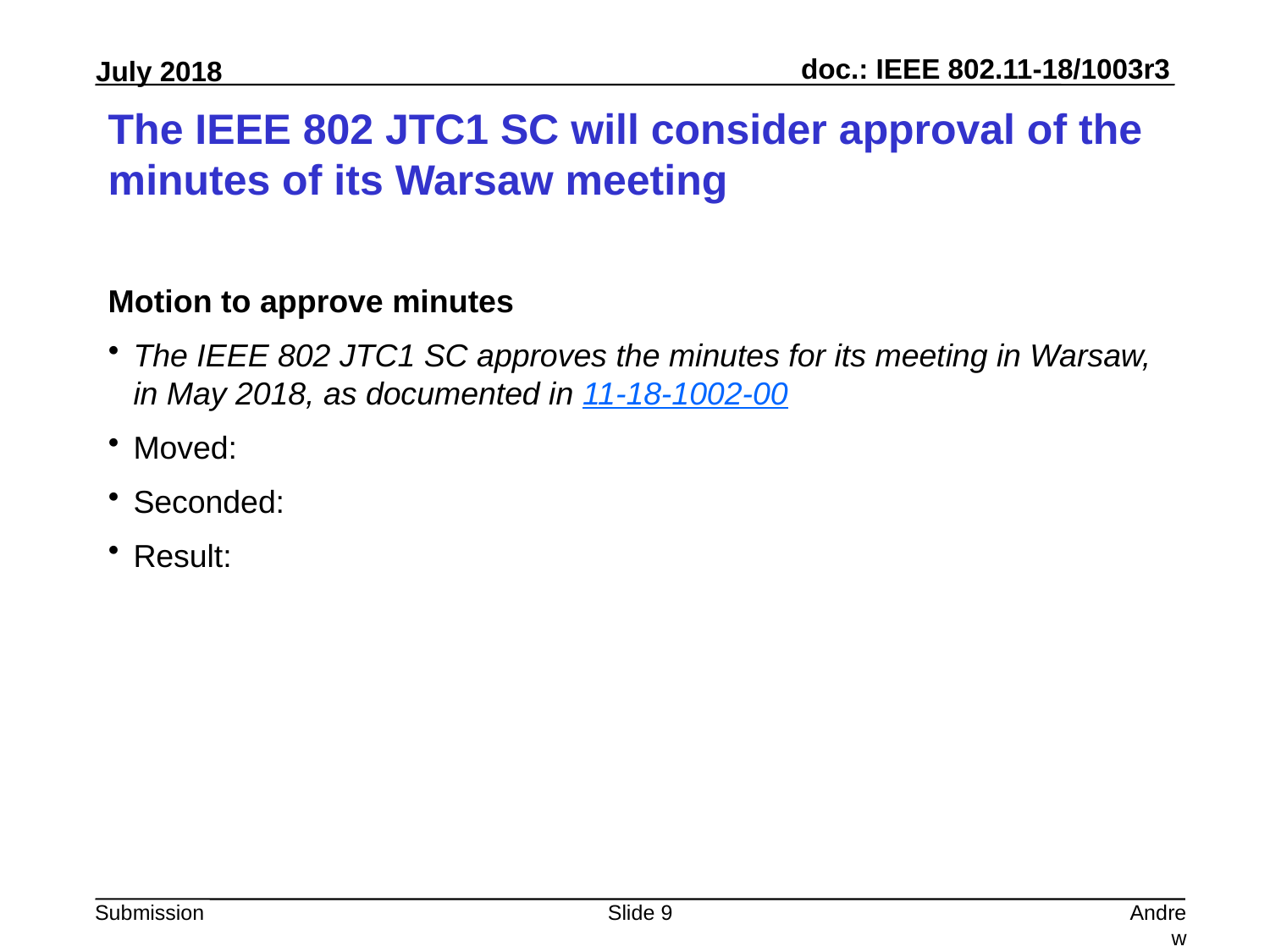

# The IEEE 802 JTC1 SC will consider approval of the minutes of its Warsaw meeting
Motion to approve minutes
The IEEE 802 JTC1 SC approves the minutes for its meeting in Warsaw, in May 2018, as documented in 11-18-1002-00
Moved:
Seconded:
Result:
Slide 9
Andrew Myles, Cisco